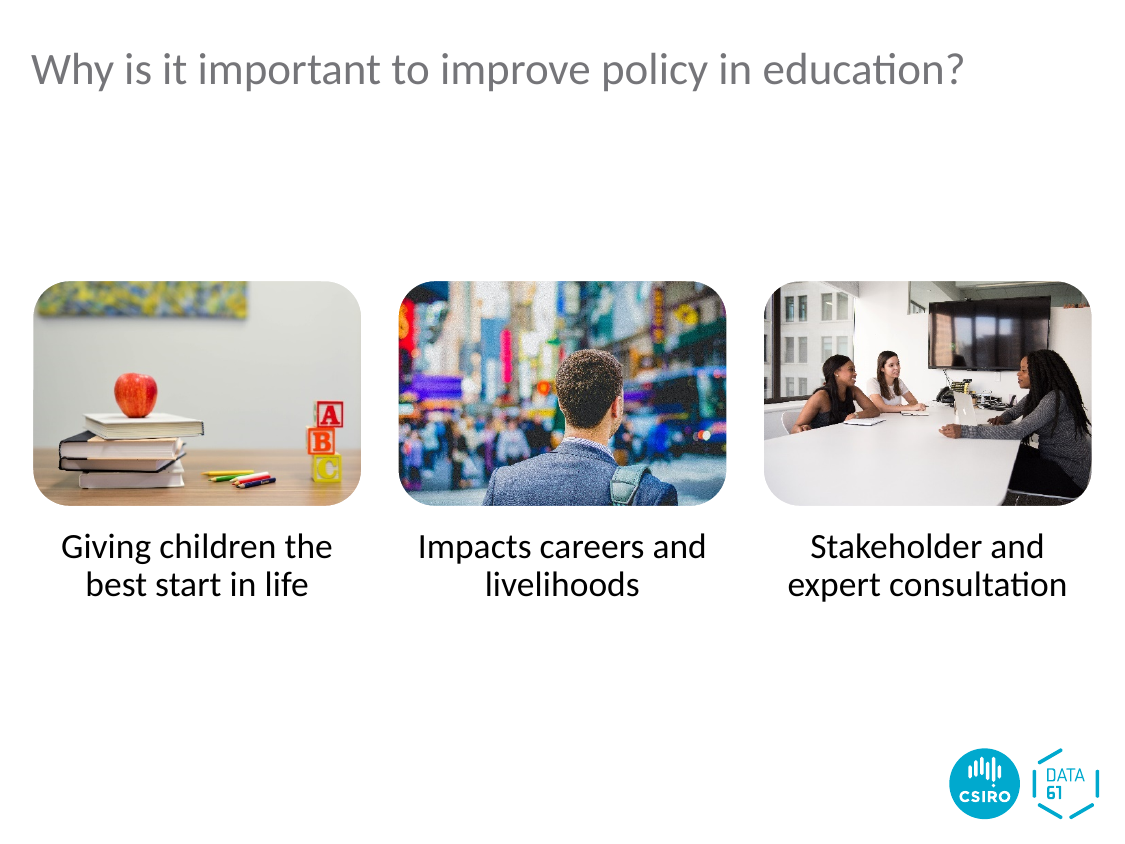

# Why is it important to improve policy in education?
Giving children the best start in life
Impacts careers and livelihoods
Stakeholder and expert consultation